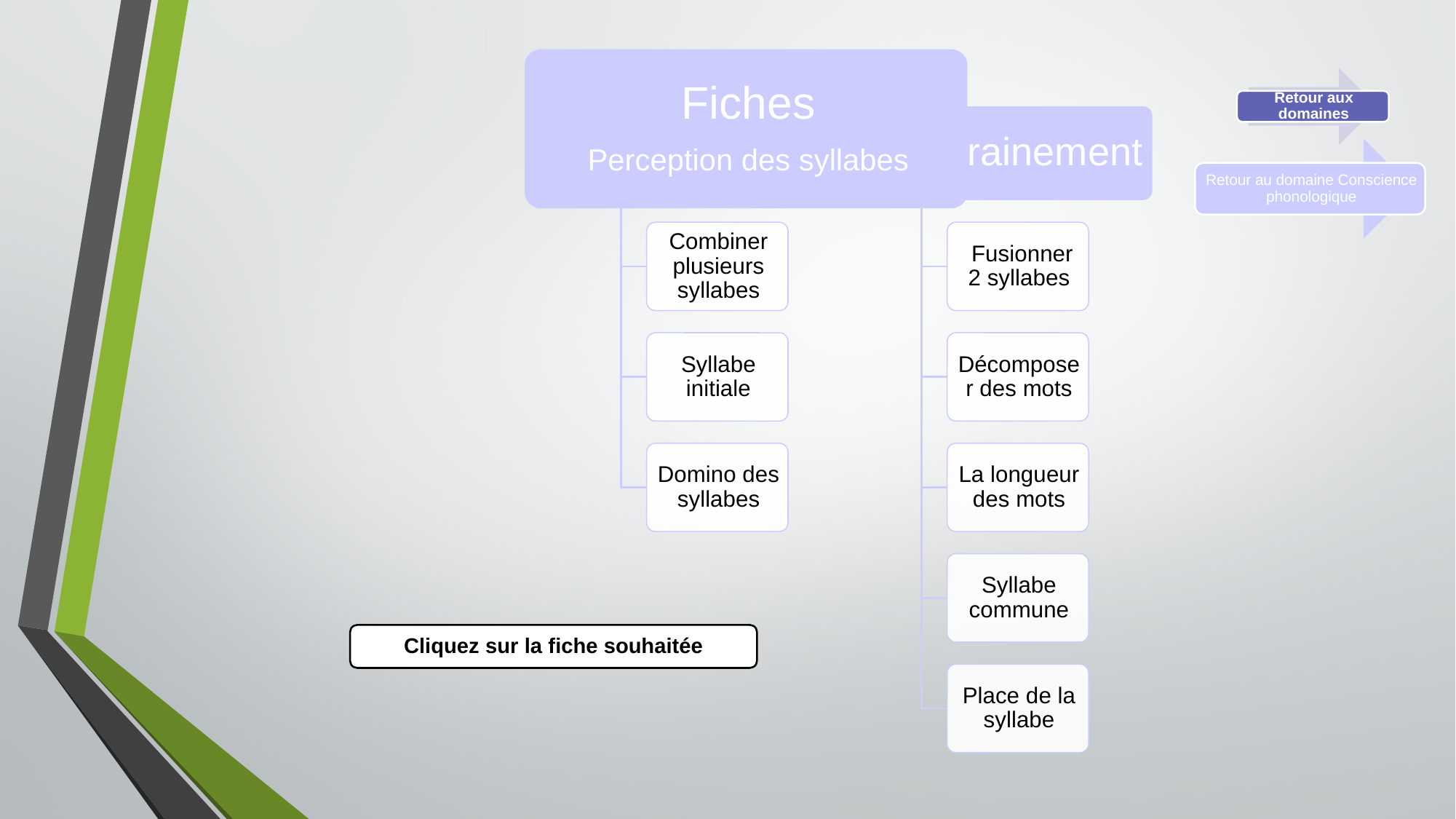

Fiches
Perception des syllabes
Retour aux domaines
Renforcement
Combiner plusieurs syllabes
Syllabe initiale
Domino des syllabes
Entrainement
 Fusionner 2 syllabes
Décomposer des mots
La longueur des mots
Syllabe commune
Place de la syllabe
Retour au domaine Conscience phonologique

Cliquez sur la fiche souhaitée